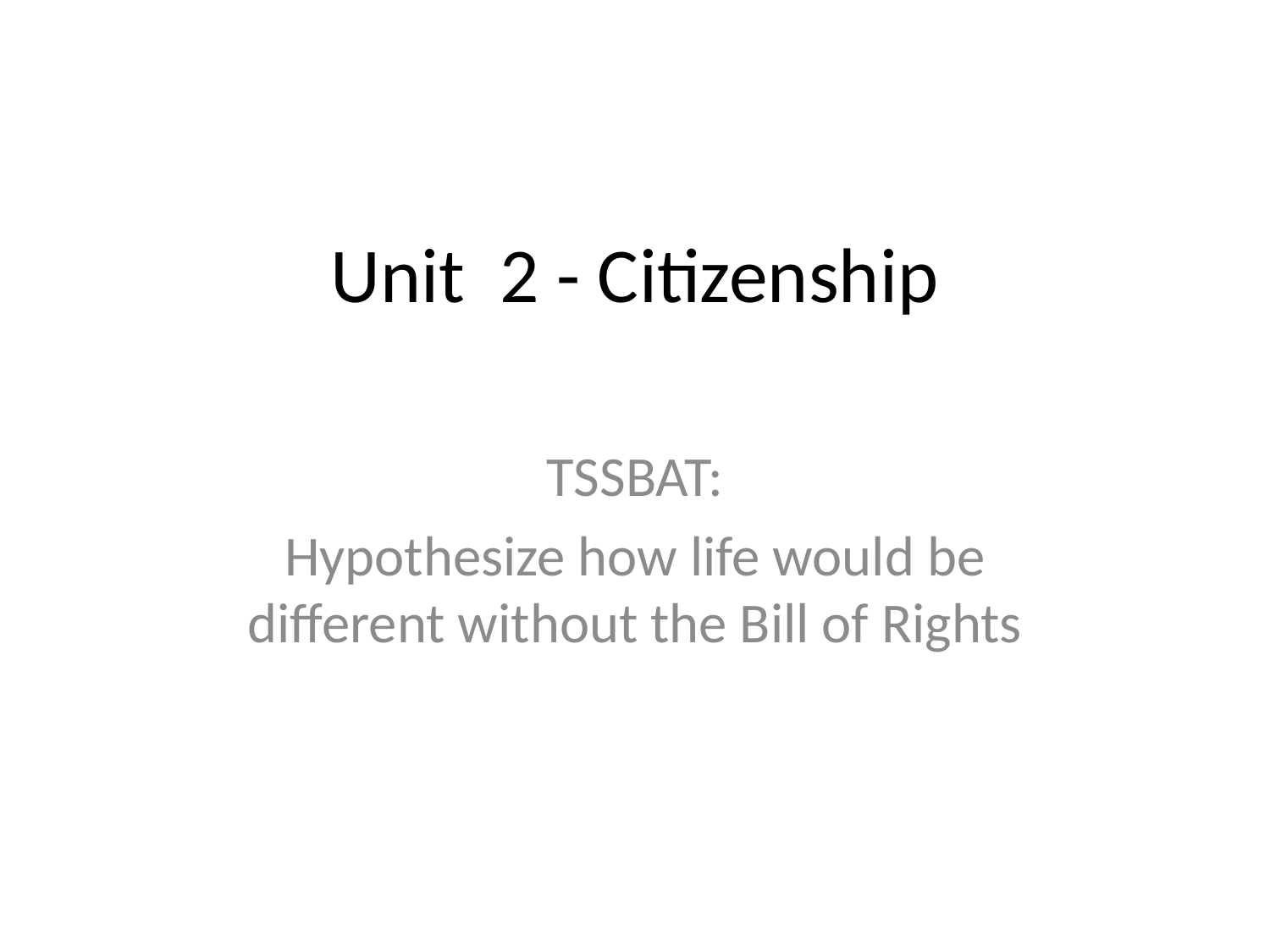

# Unit  2 - Citizenship
TSSBAT:
Hypothesize how life would be different without the Bill of Rights